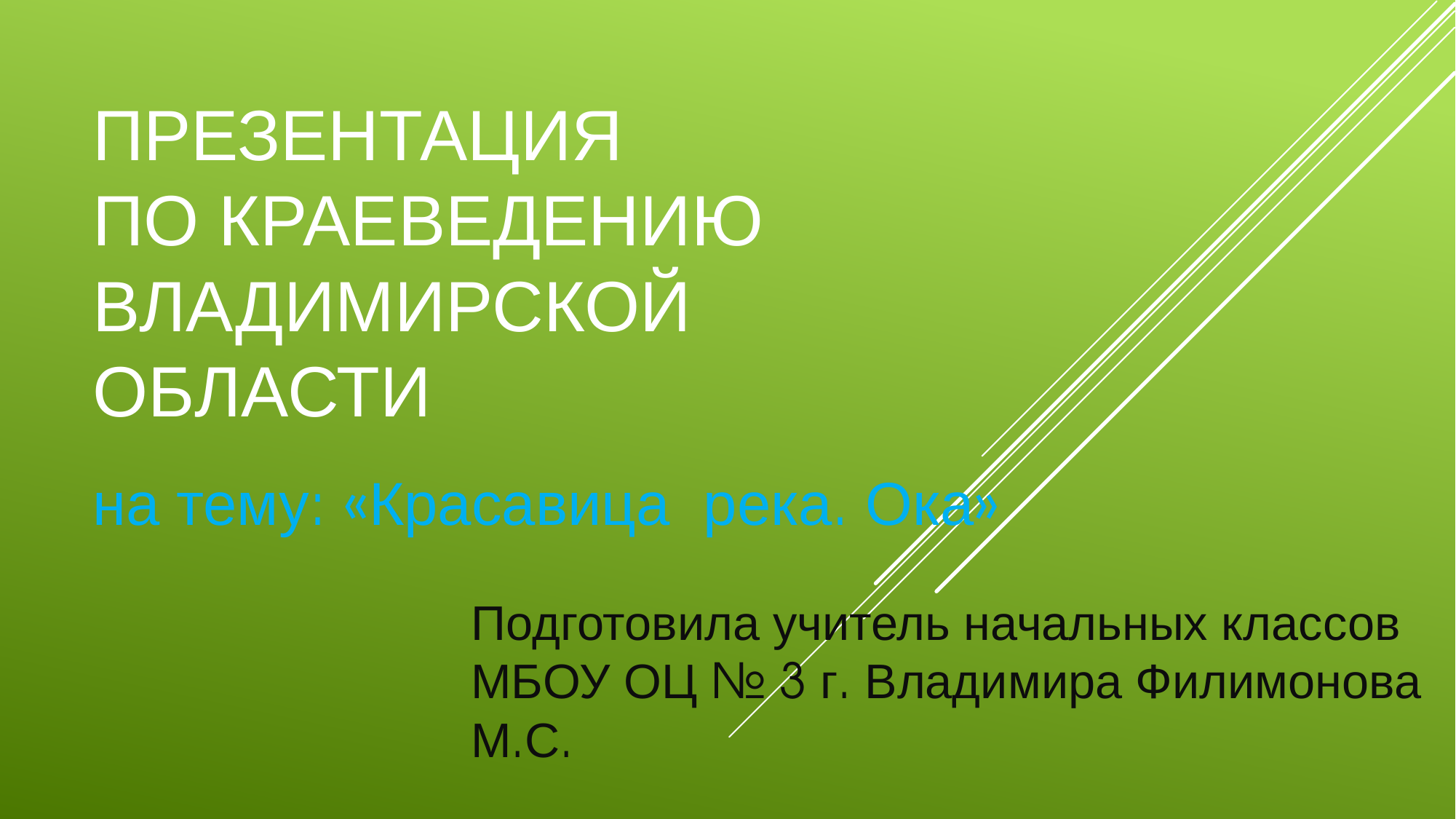

# Презентация по краеведению Владимирской области
на тему: «Красавица  река. Ока»
Подготовила учитель начальных классов МБОУ ОЦ № 3 г. Владимира Филимонова М.С.